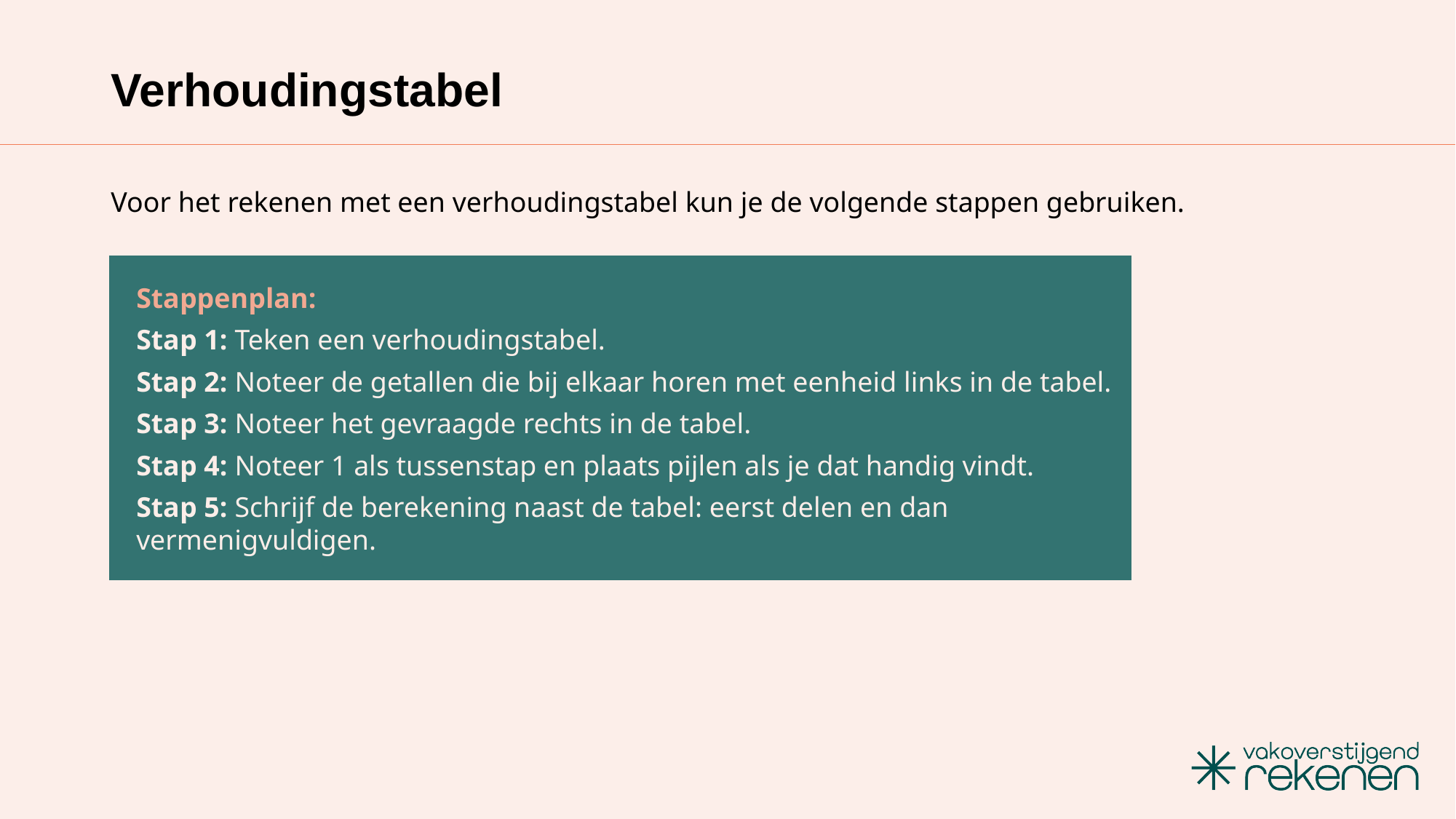

# Verhoudingstabel
Voor het rekenen met een verhoudingstabel kun je de volgende stappen gebruiken.

Stappenplan:
Stap 1: Teken een verhoudingstabel.
Stap 2: Noteer de getallen die bij elkaar horen met eenheid links in de tabel.
Stap 3: Noteer het gevraagde rechts in de tabel.
Stap 4: Noteer 1 als tussenstap en plaats pijlen als je dat handig vindt.
Stap 5: Schrijf de berekening naast de tabel: eerst delen en dan vermenigvuldigen.